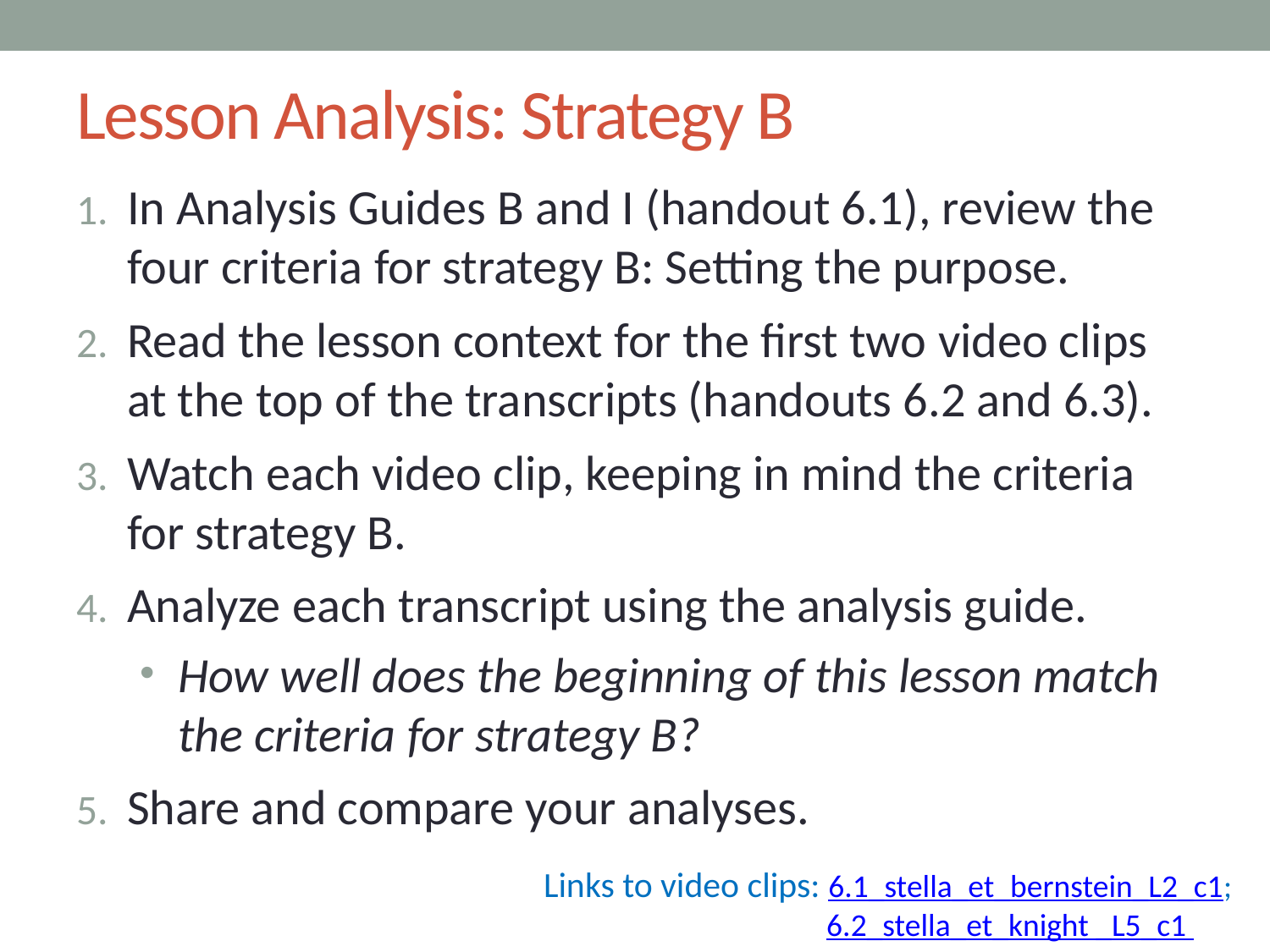

# Lesson Analysis: Strategy B
In Analysis Guides B and I (handout 6.1), review the four criteria for strategy B: Setting the purpose.
Read the lesson context for the first two video clips at the top of the transcripts (handouts 6.2 and 6.3).
Watch each video clip, keeping in mind the criteria for strategy B.
Analyze each transcript using the analysis guide.
How well does the beginning of this lesson match the criteria for strategy B?
Share and compare your analyses.
Links to video clips: 6.1_stella_et_bernstein_L2_c1;
		    6.2_stella_et_knight _L5_c1